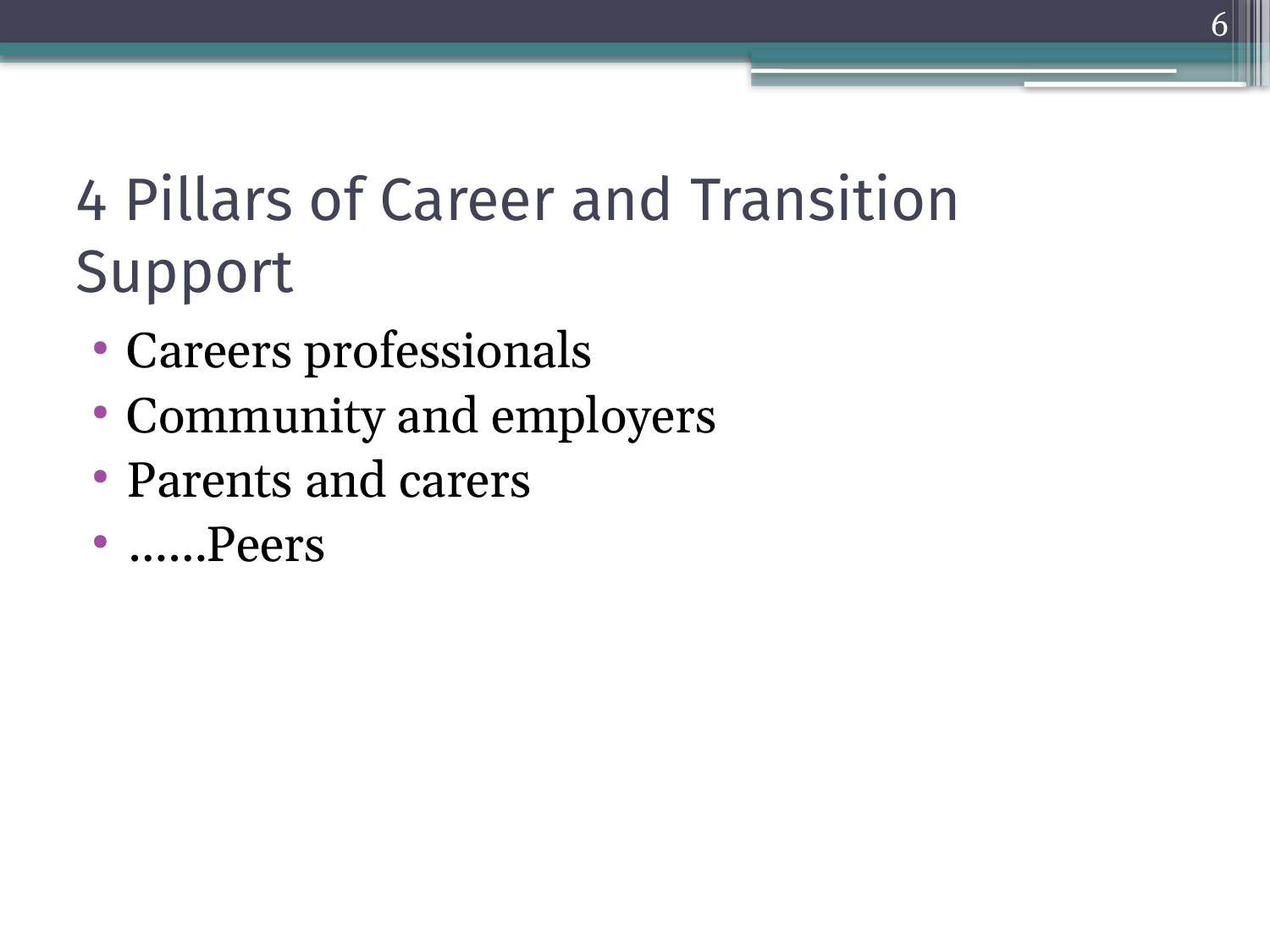

6
# 4 Pillars of Career and Transition Support
Careers professionals
Community and employers
Parents and carers
……Peers